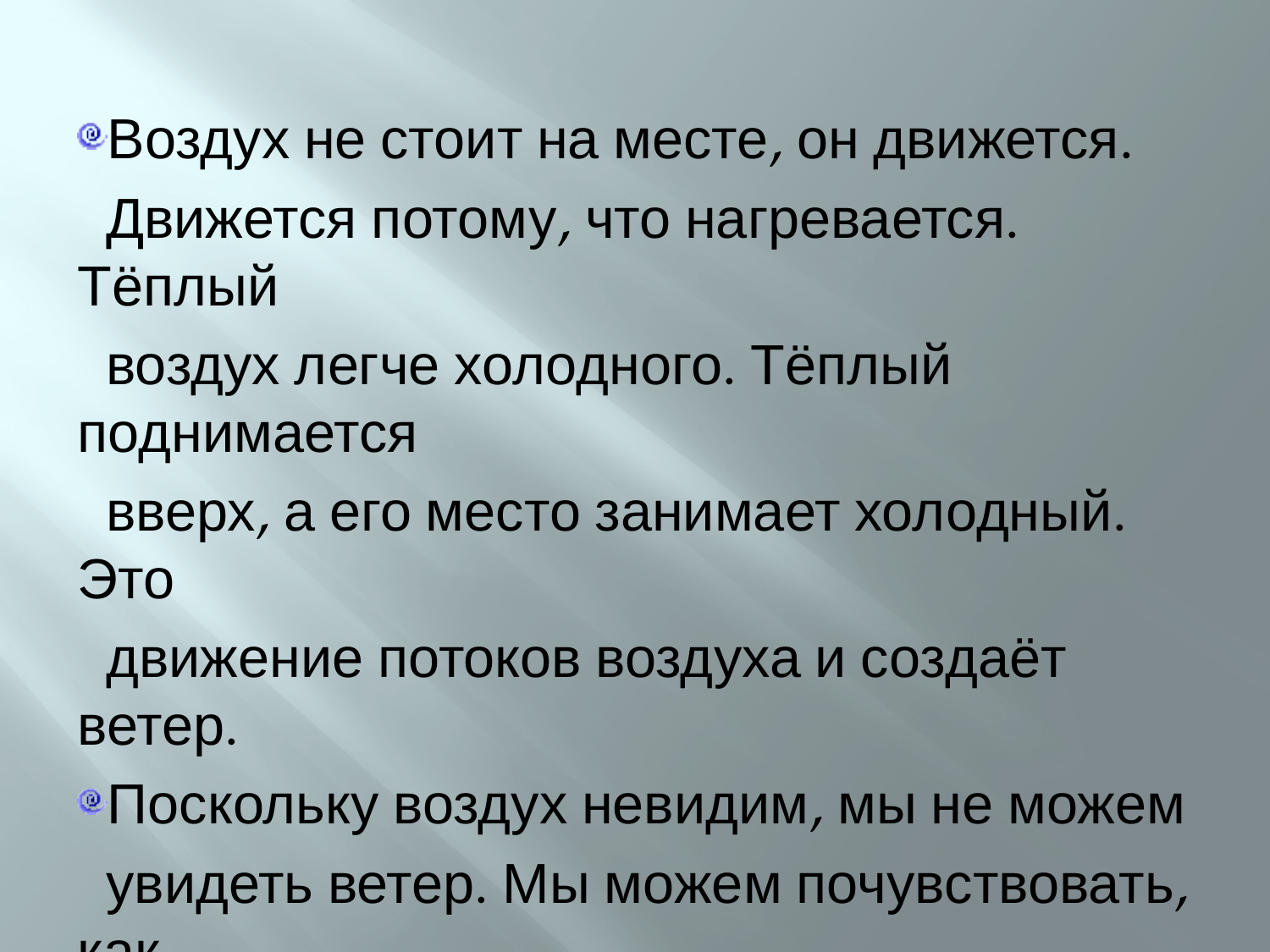

Воздух не стоит на месте, он движется.
  Движется потому, что нагревается. Тёплый
  воздух легче холодного. Тёплый поднимается
  вверх, а его место занимает холодный. Это
  движение потоков воздуха и создаёт ветер.
Поскольку воздух невидим, мы не можем
  увидеть ветер. Мы можем почувствовать, как
  он дует в лицо, и понаблюдать за тем, как он
  качает верхушки деревьев.
#